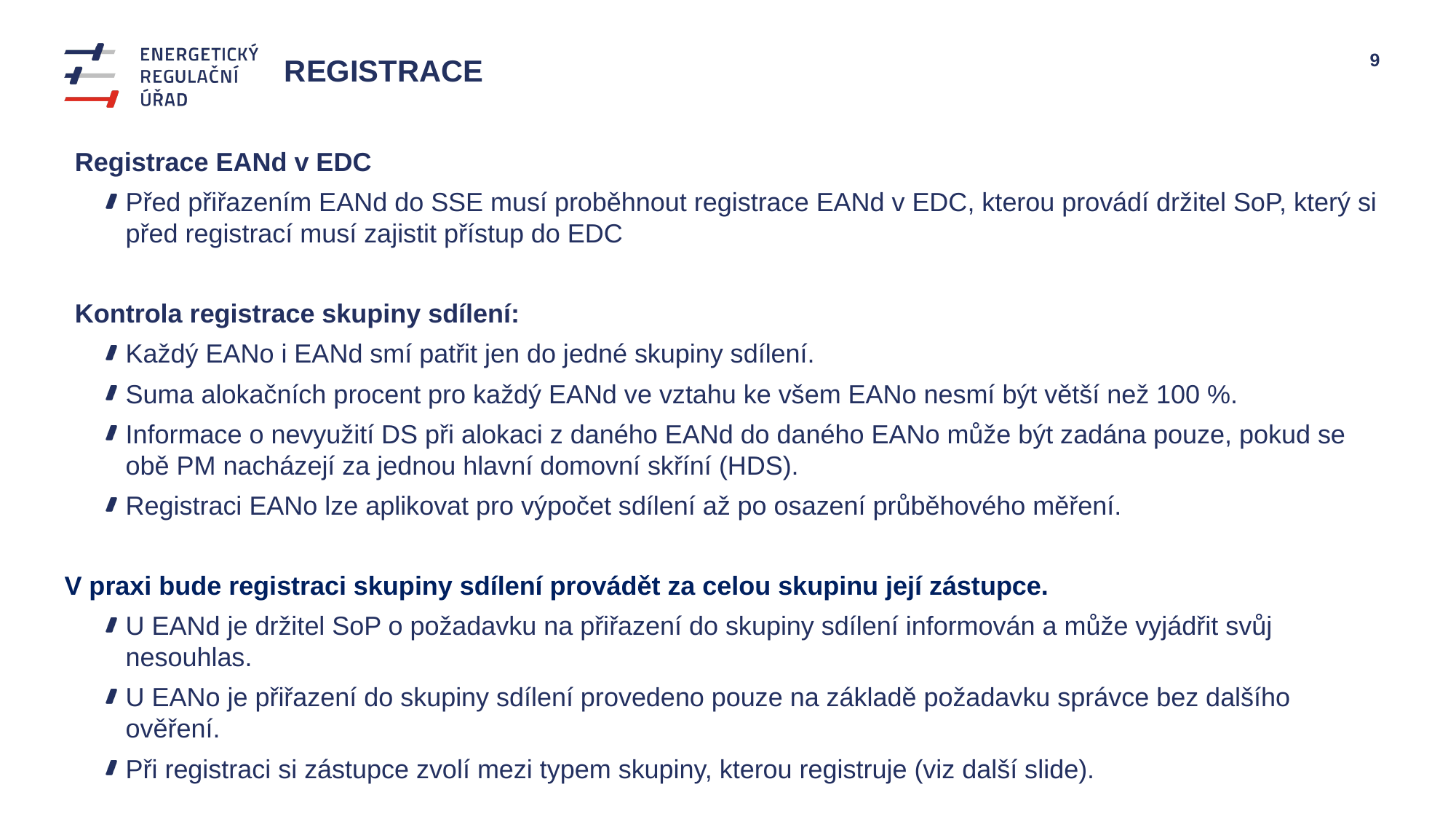

Registrace
Registrace EANd v EDC
Před přiřazením EANd do SSE musí proběhnout registrace EANd v EDC, kterou provádí držitel SoP, který si před registrací musí zajistit přístup do EDC

Kontrola registrace skupiny sdílení:
Každý EANo i EANd smí patřit jen do jedné skupiny sdílení.
Suma alokačních procent pro každý EANd ve vztahu ke všem EANo nesmí být větší než 100 %.
Informace o nevyužití DS při alokaci z daného EANd do daného EANo může být zadána pouze, pokud se obě PM nacházejí za jednou hlavní domovní skříní (HDS).
Registraci EANo lze aplikovat pro výpočet sdílení až po osazení průběhového měření.

V praxi bude registraci skupiny sdílení provádět za celou skupinu její zástupce.
U EANd je držitel SoP o požadavku na přiřazení do skupiny sdílení informován a může vyjádřit svůj nesouhlas.
U EANo je přiřazení do skupiny sdílení provedeno pouze na základě požadavku správce bez dalšího ověření.
Při registraci si zástupce zvolí mezi typem skupiny, kterou registruje (viz další slide).